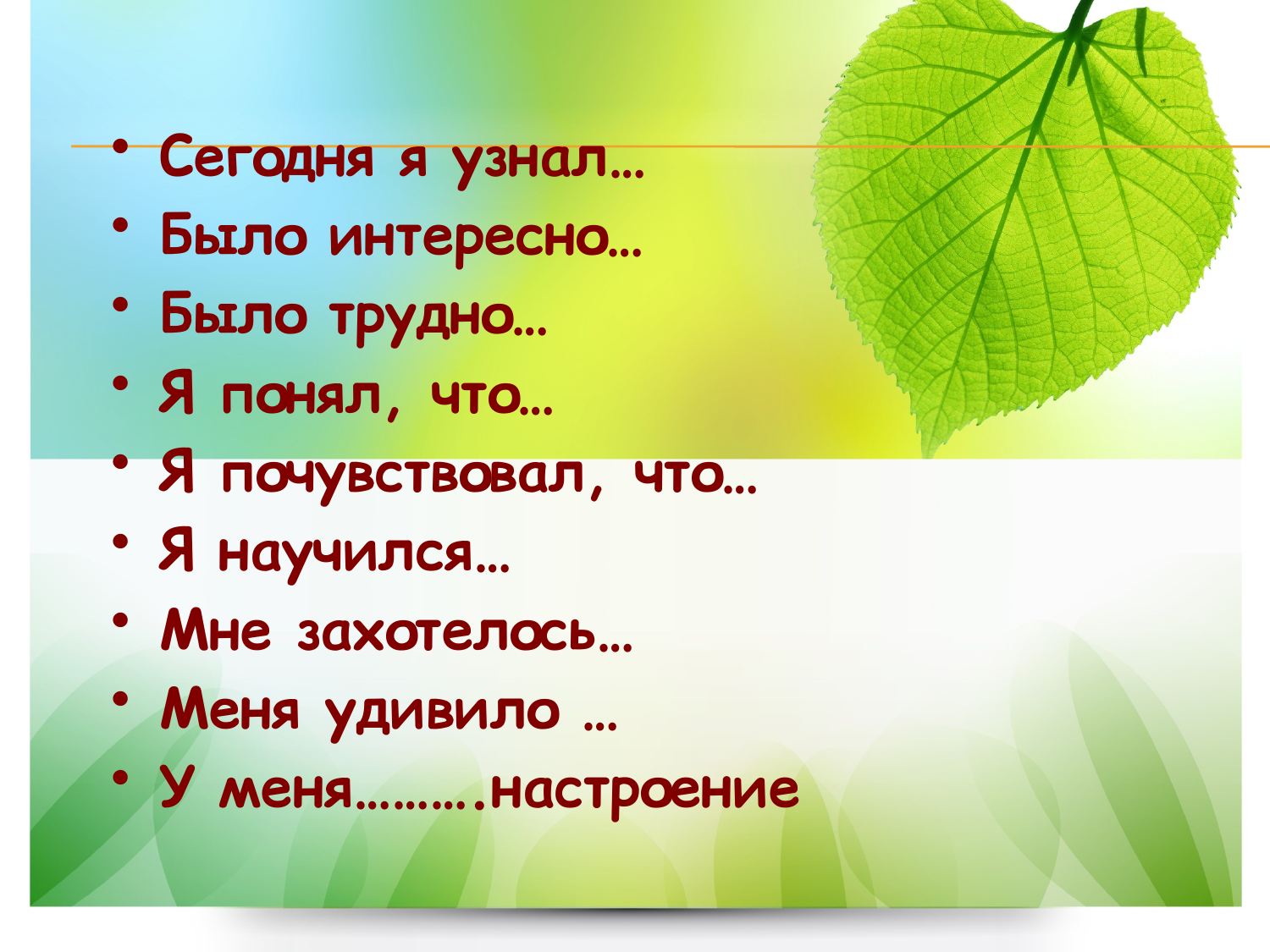

Сегодня я узнал…
Было интересно…
Было трудно…
Я понял, что…
Я почувствовал, что…
Я научился…
Мне захотелось…
Меня удивило …
У меня……….настроение